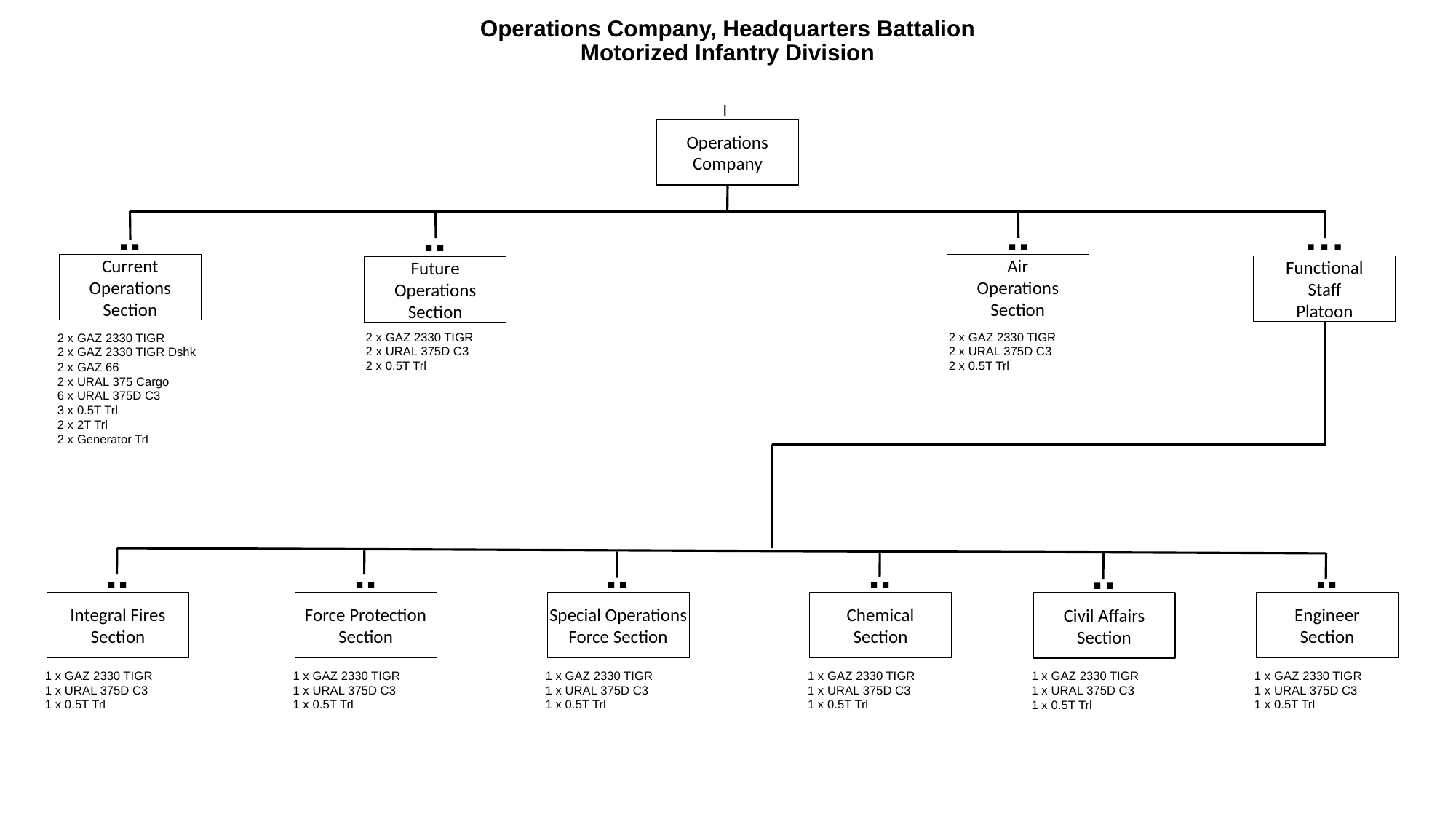

# Operations Company, Headquarters Battalion Motorized Infantry Division
I
Operations
Company
…
..
..
..
Current
Operations
Section
Air
Operations
Section
Functional
Staff
Platoon
Future
Operations
Section
2 x GAZ 2330 TIGR
2 x URAL 375D C3
2 x 0.5T Trl
2 x GAZ 2330 TIGR
2 x URAL 375D C3
2 x 0.5T Trl
2 x GAZ 2330 TIGR
2 x GAZ 2330 TIGR Dshk
2 x GAZ 66
2 x URAL 375 Cargo
6 x URAL 375D C3
3 x 0.5T Trl
2 x 2T Trl
2 x Generator Trl
..
..
..
..
..
..
Integral Fires
Section
Force Protection Section
Special Operations Force Section
Chemical
Section
Engineer
Section
Civil Affairs
Section
1 x GAZ 2330 TIGR
1 x URAL 375D C3
1 x 0.5T Trl
1 x GAZ 2330 TIGR
1 x URAL 375D C3
1 x 0.5T Trl
1 x GAZ 2330 TIGR
1 x URAL 375D C3
1 x 0.5T Trl
1 x GAZ 2330 TIGR
1 x URAL 375D C3
1 x 0.5T Trl
1 x GAZ 2330 TIGR
1 x URAL 375D C3
1 x 0.5T Trl
1 x GAZ 2330 TIGR
1 x URAL 375D C3
1 x 0.5T Trl